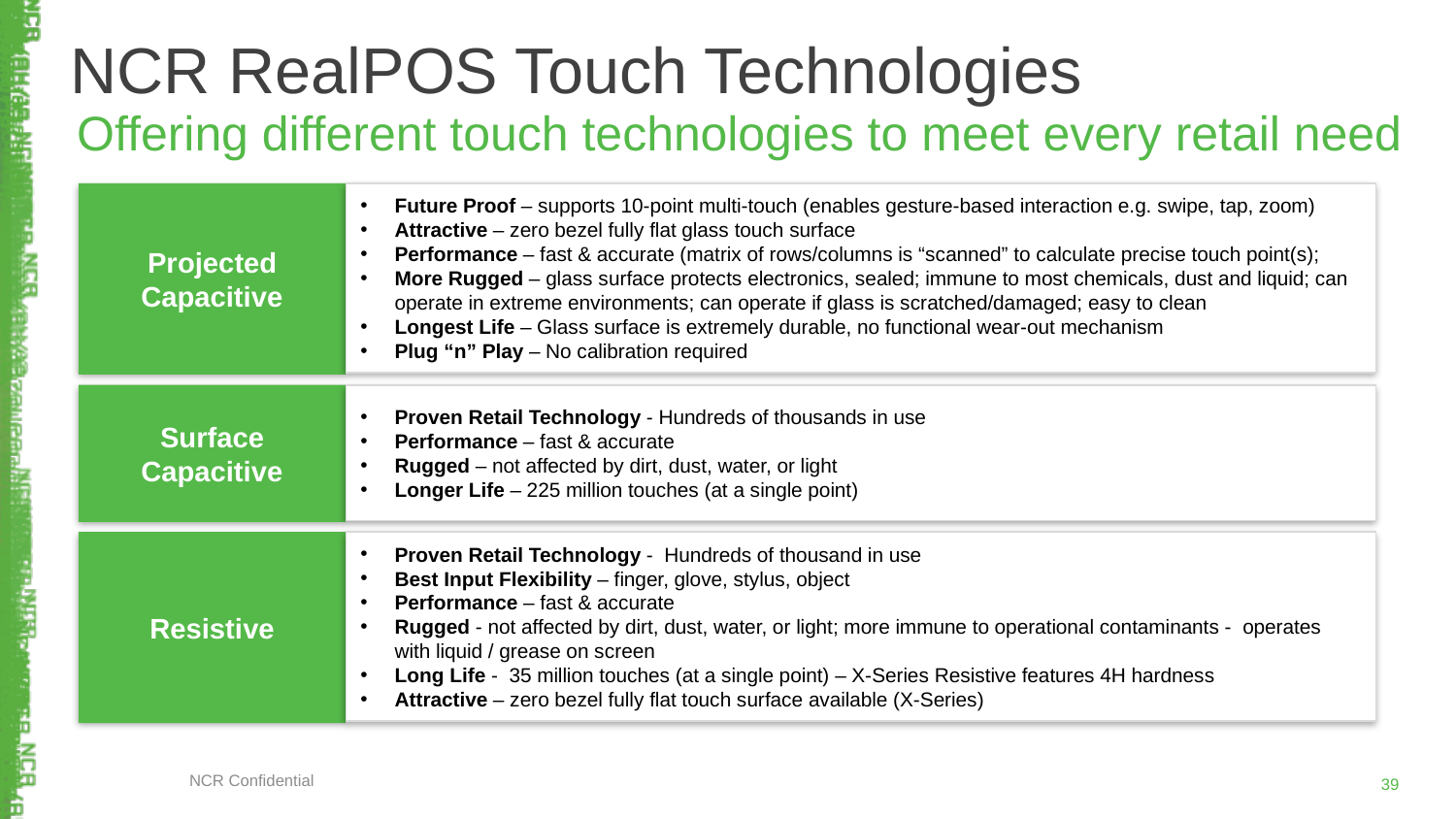

# NCR RealPOS Touch Technologies
Offering different touch technologies to meet every retail need
Future Proof – supports 10-point multi-touch (enables gesture-based interaction e.g. swipe, tap, zoom)
Attractive – zero bezel fully flat glass touch surface
Performance – fast & accurate (matrix of rows/columns is “scanned” to calculate precise touch point(s);
More Rugged – glass surface protects electronics, sealed; immune to most chemicals, dust and liquid; can operate in extreme environments; can operate if glass is scratched/damaged; easy to clean
Longest Life – Glass surface is extremely durable, no functional wear-out mechanism
Plug “n” Play – No calibration required
Projected Capacitive
Surface
Capacitive
Proven Retail Technology - Hundreds of thousands in use
Performance – fast & accurate
Rugged – not affected by dirt, dust, water, or light
Longer Life – 225 million touches (at a single point)
Proven Retail Technology -  Hundreds of thousand in use
Best Input Flexibility – finger, glove, stylus, object
Performance – fast & accurate
Rugged - not affected by dirt, dust, water, or light; more immune to operational contaminants -  operates with liquid / grease on screen
Long Life -  35 million touches (at a single point) – X-Series Resistive features 4H hardness
Attractive – zero bezel fully flat touch surface available (X-Series)
Resistive
NCR Confidential
39